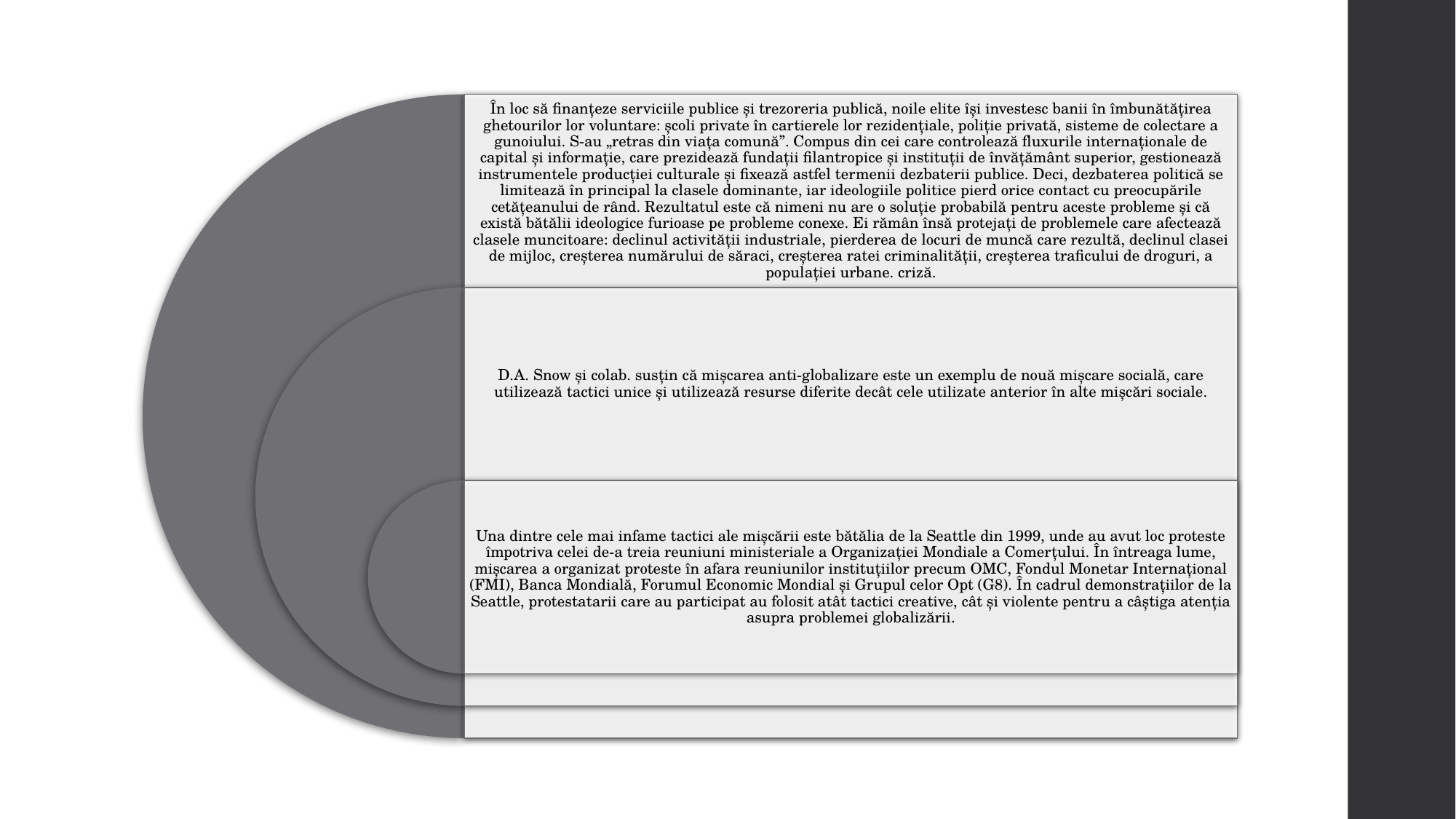

În loc să finanțeze serviciile publice și trezoreria publică, noile elite își investesc banii în îmbunătățirea ghetourilor lor voluntare: școli private în cartierele lor rezidențiale, poliție privată, sisteme de colectare a gunoiului. S-au „retras din viața comună”. Compus din cei care controlează fluxurile internaționale de capital și informație, care prezidează fundații filantropice și instituții de învățământ superior, gestionează instrumentele producției culturale și fixează astfel termenii dezbaterii publice. Deci, dezbaterea politică se limitează în principal la clasele dominante, iar ideologiile politice pierd orice contact cu preocupările cetăţeanului de rând. Rezultatul este că nimeni nu are o soluție probabilă pentru aceste probleme și că există bătălii ideologice furioase pe probleme conexe. Ei rămân însă protejați de problemele care afectează clasele muncitoare: declinul activității industriale, pierderea de locuri de muncă care rezultă, declinul clasei de mijloc, creșterea numărului de săraci, creșterea ratei criminalității, creșterea traficului de droguri, a populației urbane. criză.
D.A. Snow și colab. susțin că mișcarea anti-globalizare este un exemplu de nouă mișcare socială, care utilizează tactici unice și utilizează resurse diferite decât cele utilizate anterior în alte mișcări sociale.
Una dintre cele mai infame tactici ale mișcării este bătălia de la Seattle din 1999, unde au avut loc proteste împotriva celei de-a treia reuniuni ministeriale a Organizației Mondiale a Comerțului. În întreaga lume, mișcarea a organizat proteste în afara reuniunilor instituțiilor precum OMC, Fondul Monetar Internațional (FMI), Banca Mondială, Forumul Economic Mondial și Grupul celor Opt (G8). În cadrul demonstrațiilor de la Seattle, protestatarii care au participat au folosit atât tactici creative, cât și violente pentru a câștiga atenția asupra problemei globalizării.